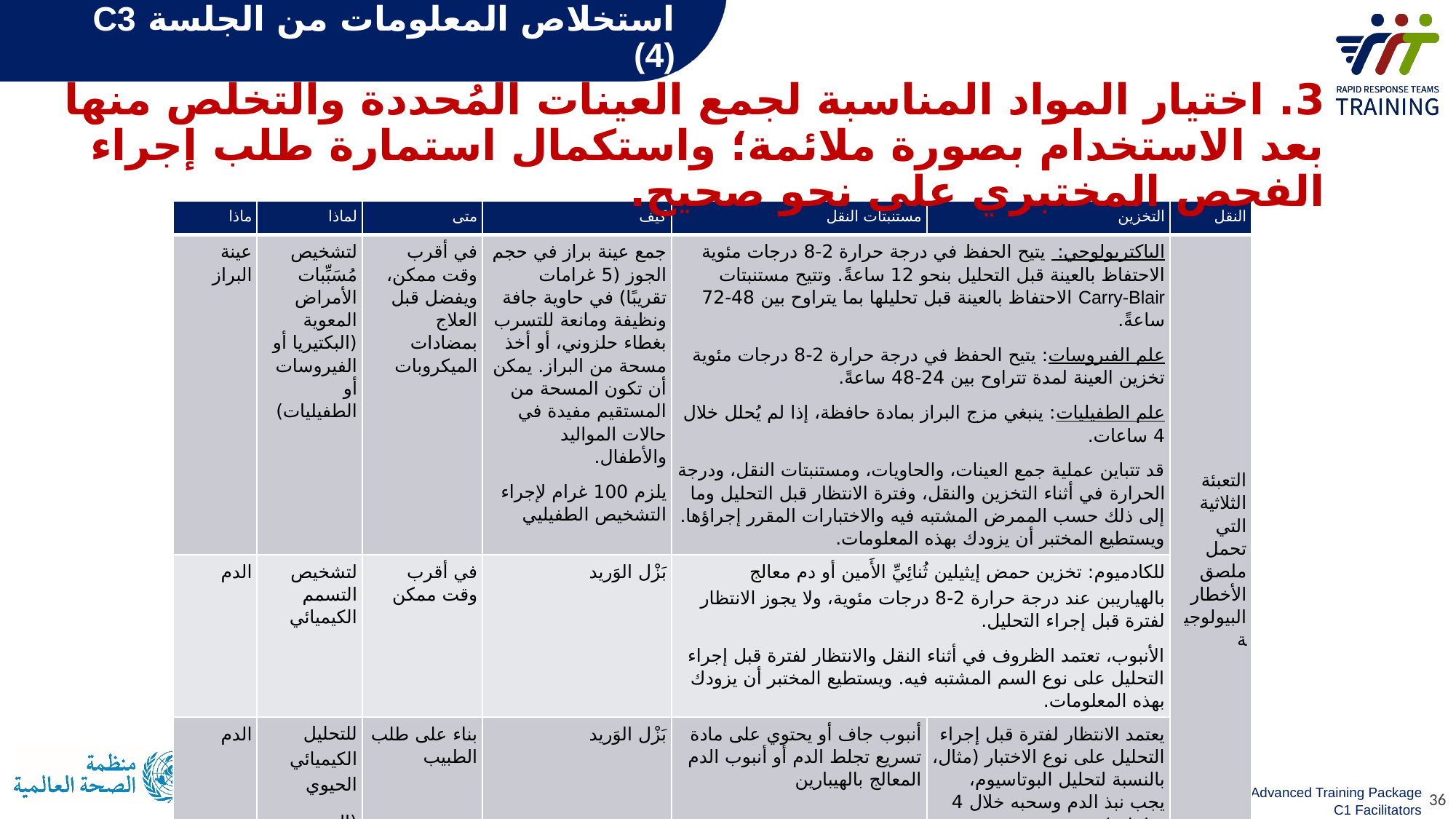

استخلاص المعلومات من الجلسة C3 (4)
3. اختيار المواد المناسبة لجمع العينات المُحددة والتخلص منها بعد الاستخدام بصورة ملائمة؛ واستكمال استمارة طلب إجراء الفحص المختبري على نحو صحيح.
| ماذا | لماذا | متى | كيف | مستنبتات النقل | التخزين | النقل |
| --- | --- | --- | --- | --- | --- | --- |
| عينة البراز | لتشخيص مُسَبِّبات الأمراض المعوية (البكتيريا أو الفيروسات أو الطفيليات) | في أقرب وقت ممكن، ويفضل قبل العلاج بمضادات الميكروبات | جمع عينة براز في حجم الجوز (5 غرامات تقريبًا) في حاوية جافة ونظيفة ومانعة للتسرب بغطاء حلزوني، أو أخذ مسحة من البراز. يمكن أن تكون المسحة من المستقيم مفيدة في حالات المواليد والأطفال. يلزم 100 غرام لإجراء التشخيص الطفيليي | الباكتريولوجي: يتيح الحفظ في درجة حرارة 2-8 درجات مئوية الاحتفاظ بالعينة قبل التحليل بنحو 12 ساعةً. وتتيح مستنبتات Carry-Blair الاحتفاظ بالعينة قبل تحليلها بما يتراوح بين 48-72 ساعةً. علم الفيروسات: يتيح الحفظ في درجة حرارة 2-8 درجات مئوية تخزين العينة لمدة تتراوح بين 24-48 ساعةً. علم الطفيليات: ينبغي مزج البراز بمادة حافظة، إذا لم يُحلل خلال 4 ساعات. قد تتباين عملية جمع العينات، والحاويات، ومستنبتات النقل، ودرجة الحرارة في أثناء التخزين والنقل، وفترة الانتظار قبل التحليل وما إلى ذلك حسب الممرض المشتبه فيه والاختبارات المقرر إجراؤها. ويستطيع المختبر أن يزودك بهذه المعلومات. |  | التعبئة الثلاثية التي تحمل ملصق الأخطار البيولوجية |
| الدم | لتشخيص التسمم الكيميائي | في أقرب وقت ممكن | بَزْل الوَريد | للكادميوم: تخزين حمض إيثيلين ثُنائِيِّ الأَمين أو دم معالج بالهياريبن عند درجة حرارة 2-8 درجات مئوية، ولا يجوز الانتظار لفترة قبل إجراء التحليل. الأنبوب، تعتمد الظروف في أثناء النقل والانتظار لفترة قبل إجراء التحليل على نوع السم المشتبه فيه. ويستطيع المختبر أن يزودك بهذه المعلومات. |  |  |
| الدم | للتحليل الكيميائي الحيوي (الصوديوم، البوتاسيوم، ...) | بناء على طلب الطبيب | بَزْل الوَريد | أنبوب جاف أو يحتوي على مادة تسريع تجلط الدم أو أنبوب الدم المعالج بالهيبارين | يعتمد الانتظار لفترة قبل إجراء التحليل على نوع الاختبار (مثال، بالنسبة لتحليل البوتاسيوم، يجب نبذ الدم وسحبه خلال 4 ساعات). |  |